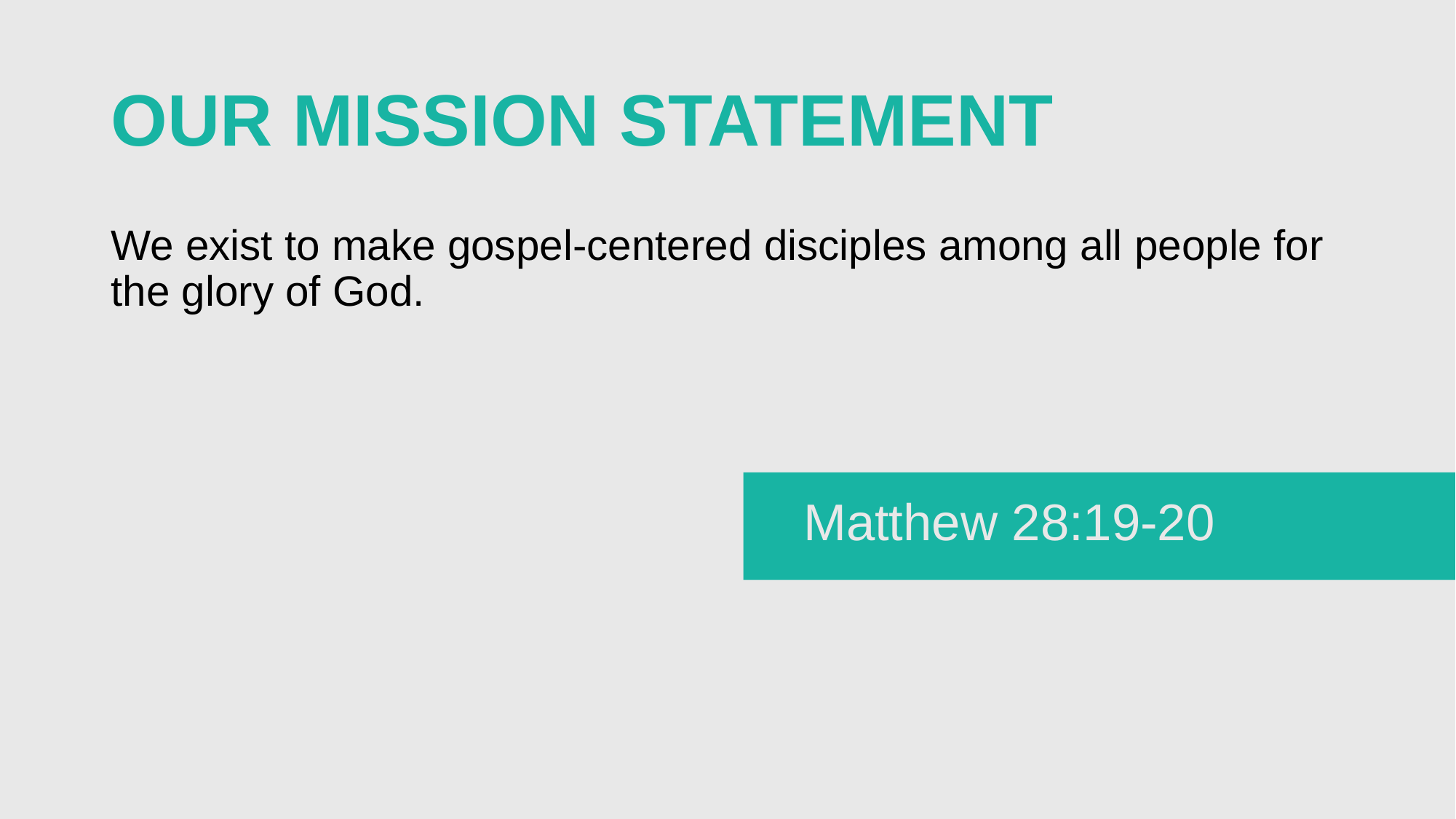

# OUR MISSION STATEMENT
We exist to make gospel-centered disciples among all people for the glory of God.

Matthew 28:19-20